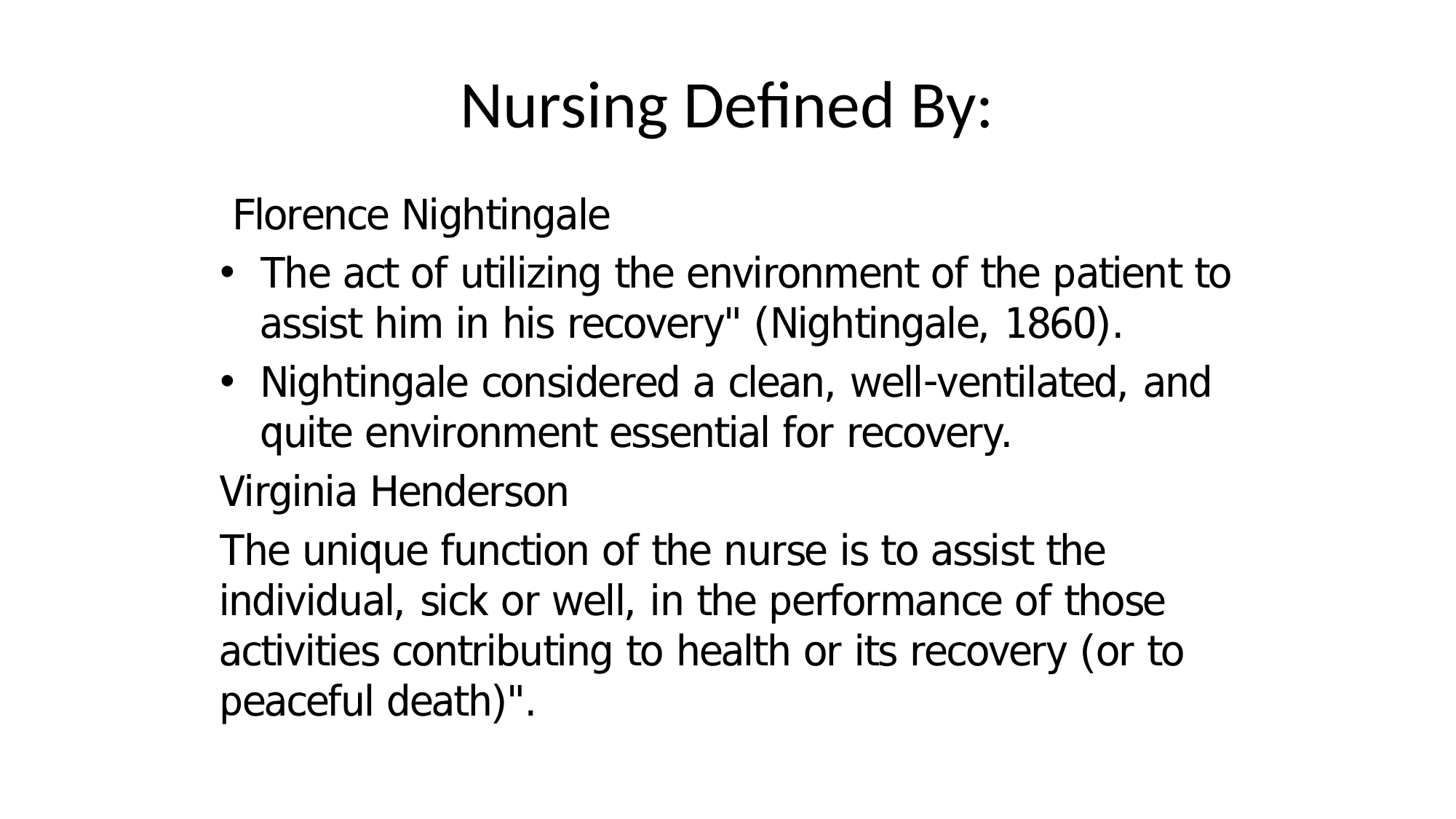

# Nursing Defined By:
 Florence Nightingale
The act of utilizing the environment of the patient to assist him in his recovery" (Nightingale, 1860).
Nightingale considered a clean, well-ventilated, and quite environment essential for recovery.
Virginia Henderson
The unique function of the nurse is to assist the individual, sick or well, in the performance of those activities contributing to health or its recovery (or to peaceful death)".